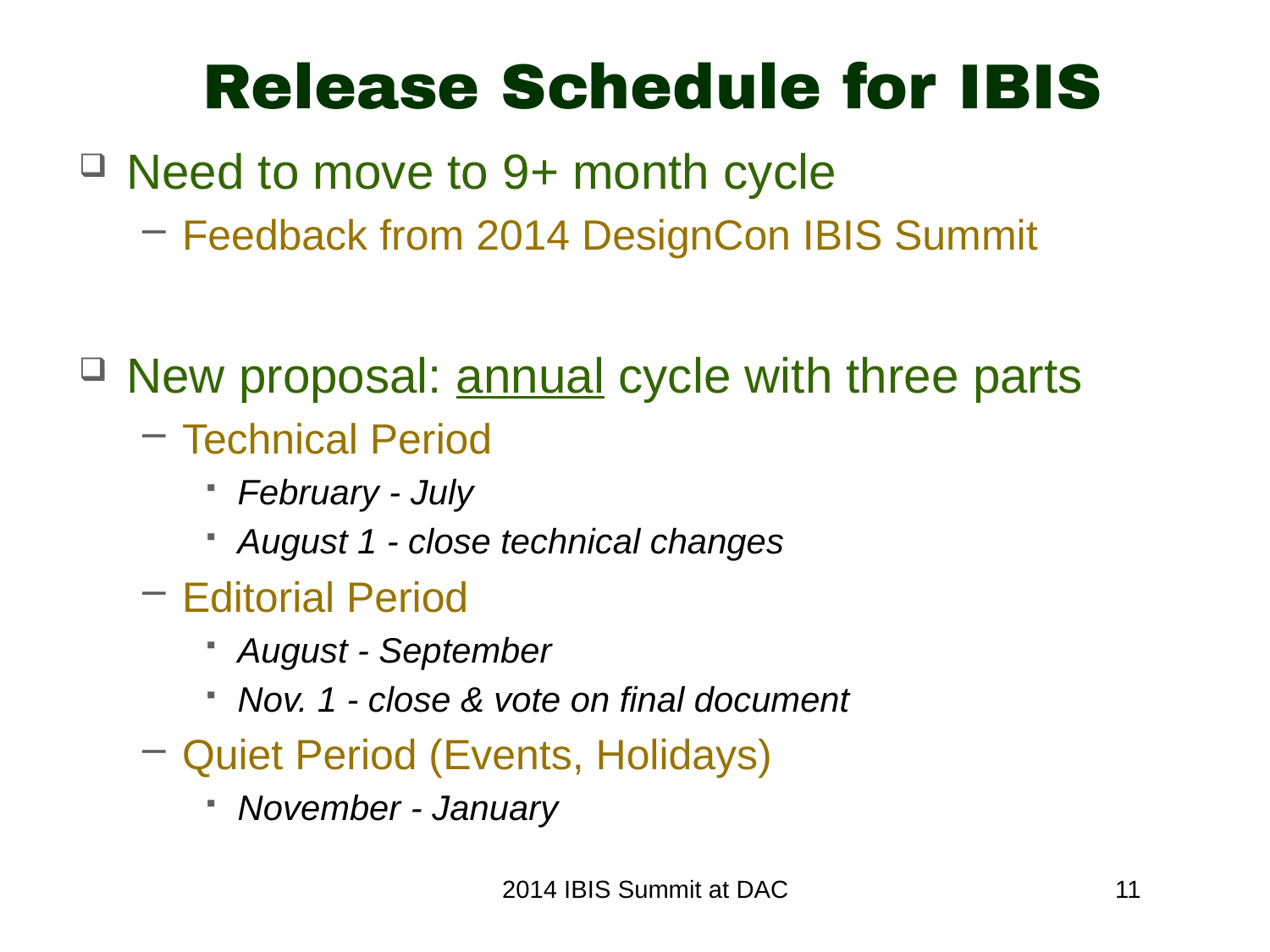

# Release Schedule for IBIS
Need to move to 9+ month cycle
Feedback from 2014 DesignCon IBIS Summit

New proposal: annual cycle with three parts
Technical Period
February - July
August 1 - close technical changes
Editorial Period
August - September
Nov. 1 - close & vote on final document
Quiet Period (Events, Holidays)
November - January

2014 IBIS Summit at DAC

11